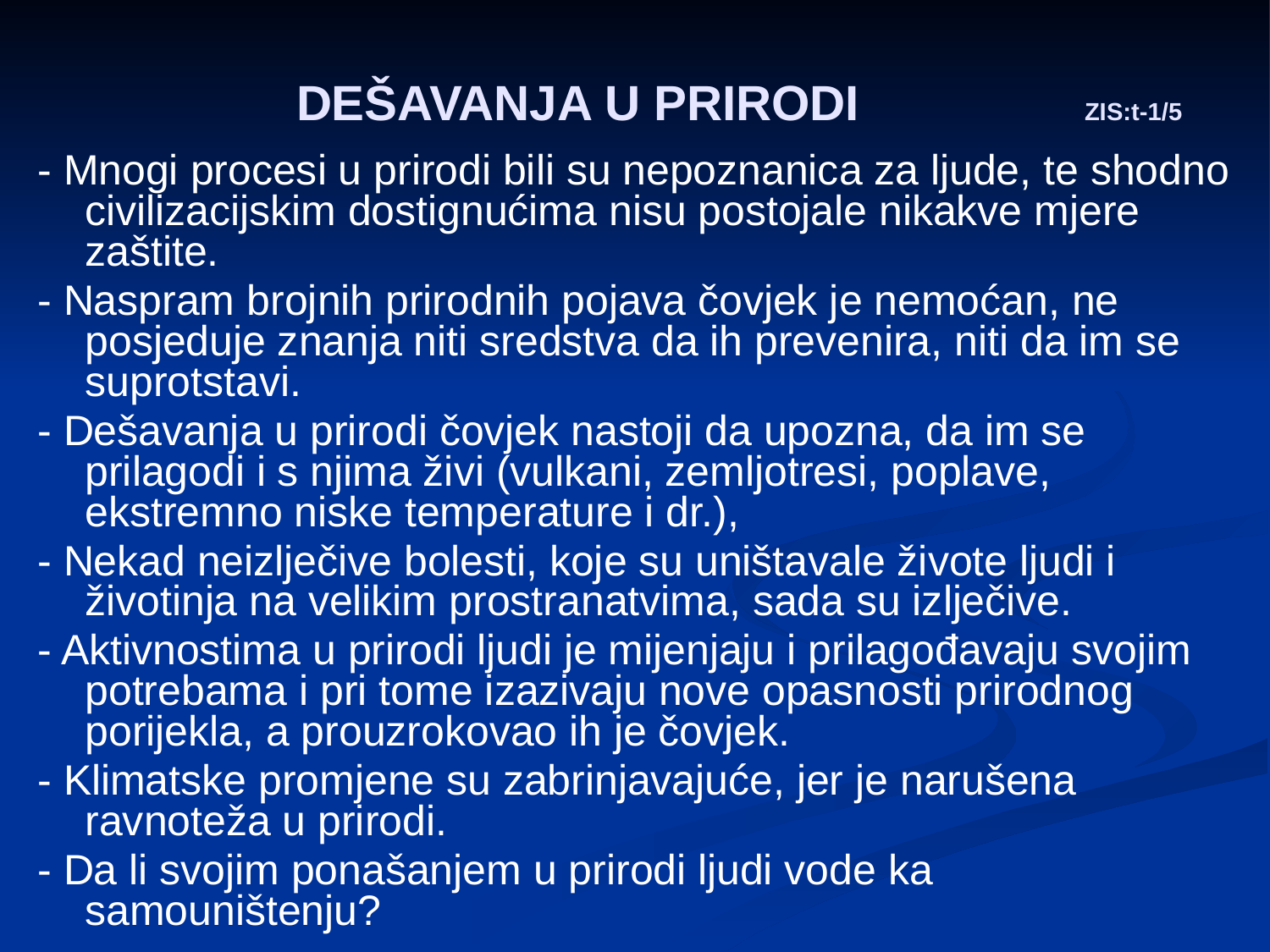

# DEŠAVANJA U PRIRODI                                  ZIS:t-1/5
- Mnogi procesi u prirodi bili su nepoznanica za ljude, te shodno civilizacijskim dostignućima nisu postojale nikakve mjere zaštite.
- Naspram brojnih prirodnih pojava čovjek je nemoćan, ne posjeduje znanja niti sredstva da ih prevenira, niti da im se suprotstavi.
- Dešavanja u prirodi čovjek nastoji da upozna, da im se prilagodi i s njima živi (vulkani, zemljotresi, poplave, ekstremno niske temperature i dr.),
- Nekad neizlječive bolesti, koje su uništavale živote ljudi i životinja na velikim prostranatvima, sada su izlječive.
- Aktivnostima u prirodi ljudi je mijenjaju i prilagođavaju svojim potrebama i pri tome izazivaju nove opasnosti prirodnog porijekla, a prouzrokovao ih je čovjek.
- Klimatske promjene su zabrinjavajuće, jer je narušena ravnoteža u prirodi.
- Da li svojim ponašanjem u prirodi ljudi vode ka samouništenju?